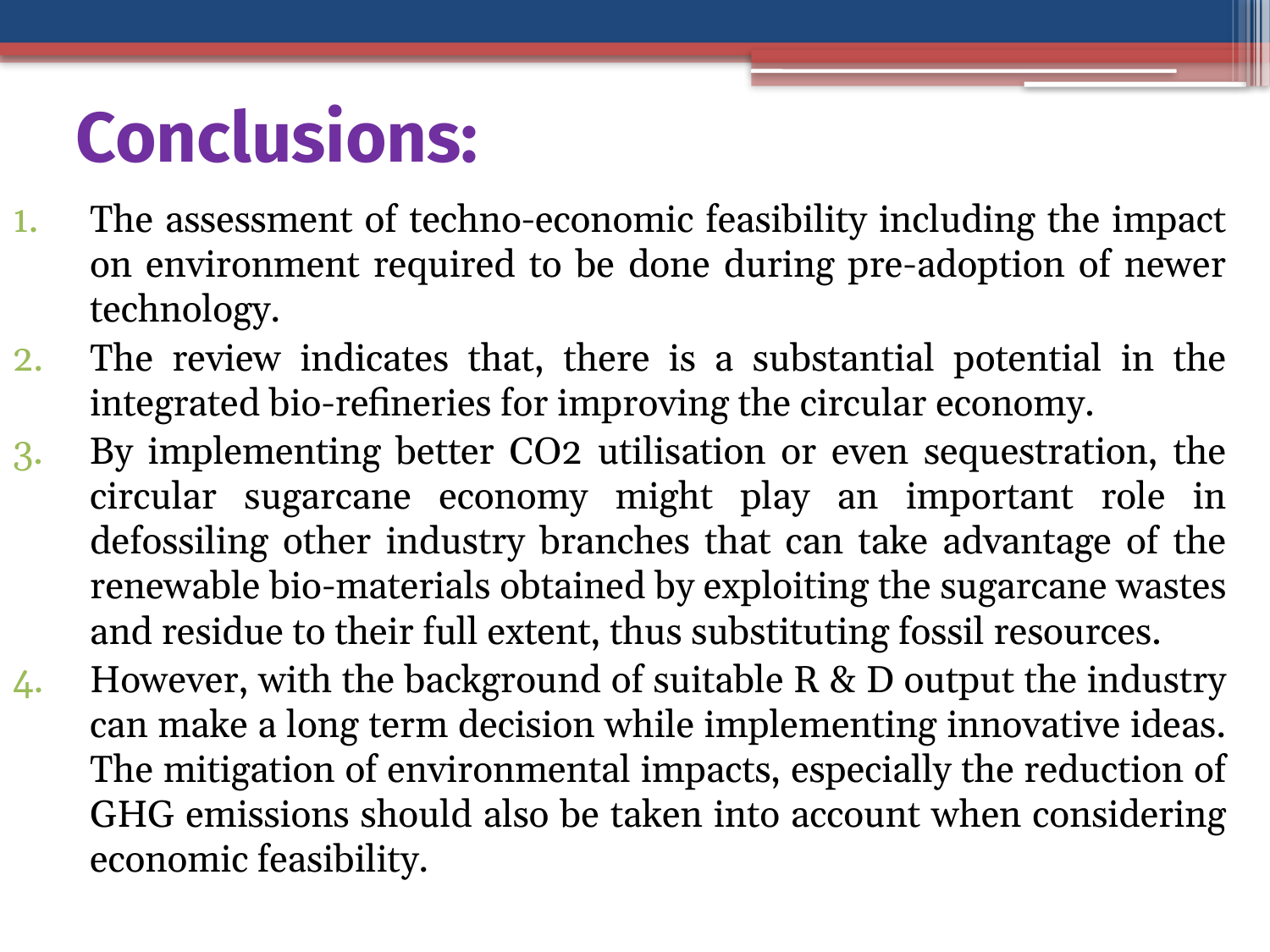

# Conclusions:
The assessment of techno-economic feasibility including the impact on environment required to be done during pre-adoption of newer technology.
The review indicates that, there is a substantial potential in the integrated bio-refineries for improving the circular economy.
By implementing better CO2 utilisation or even sequestration, the circular sugarcane economy might play an important role in defossiling other industry branches that can take advantage of the renewable bio-materials obtained by exploiting the sugarcane wastes and residue to their full extent, thus substituting fossil resources.
However, with the background of suitable R & D output the industry can make a long term decision while implementing innovative ideas. The mitigation of environmental impacts, especially the reduction of GHG emissions should also be taken into account when considering economic feasibility.